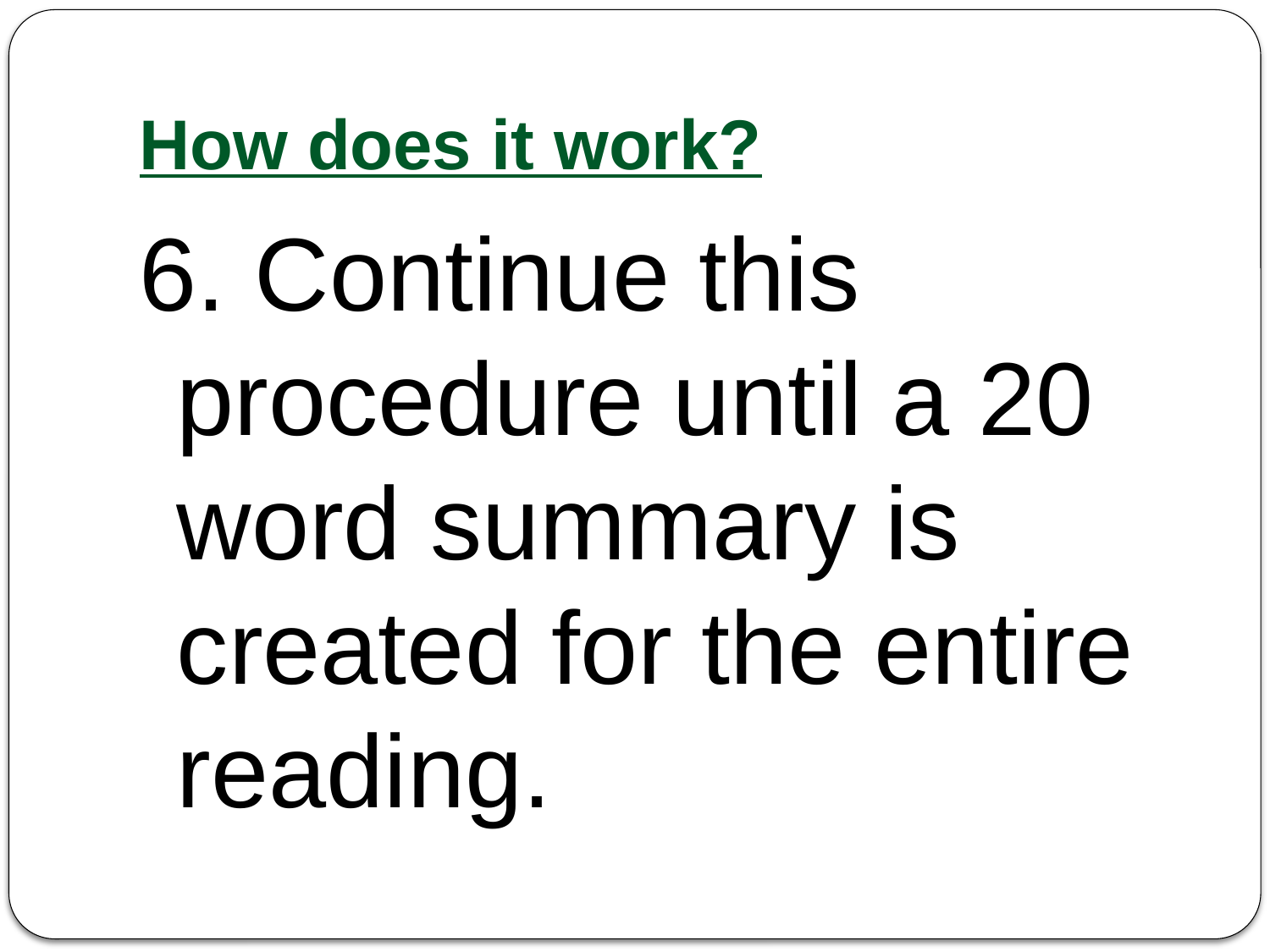

# How does it work?
6. Continue this procedure until a 20 word summary is created for the entire reading.